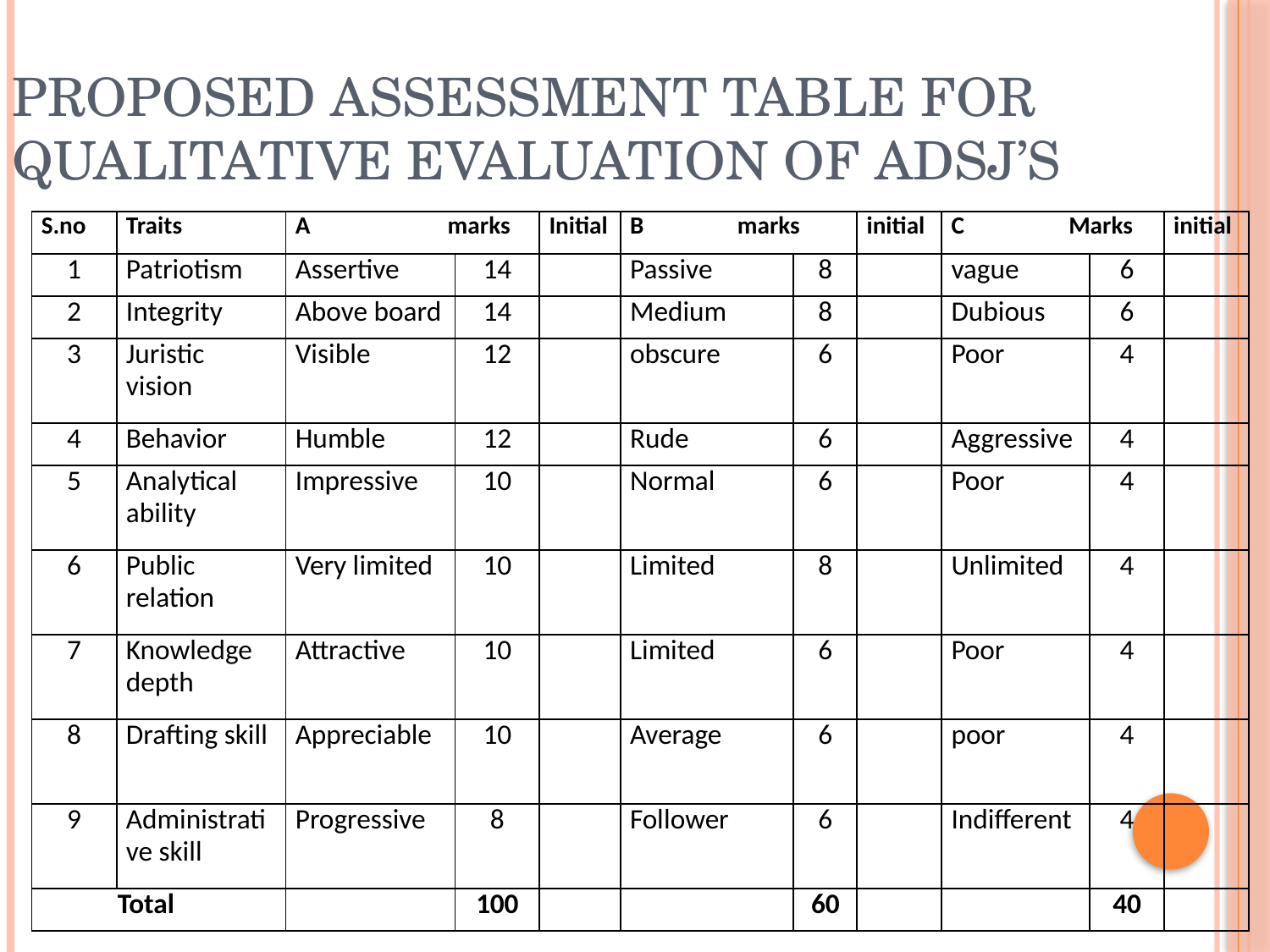

# Proposed assessment table for qualitative evaluation of ADSJ’s
| S.no | Traits | A marks |  | Initial | B marks |  | initial | C Marks |  | initial |
| --- | --- | --- | --- | --- | --- | --- | --- | --- | --- | --- |
| 1 | Patriotism | Assertive | 14 |  | Passive | 8 |  | vague | 6 |  |
| 2 | Integrity | Above board | 14 |  | Medium | 8 |  | Dubious | 6 |  |
| 3 | Juristic vision | Visible | 12 |  | obscure | 6 |  | Poor | 4 |  |
| 4 | Behavior | Humble | 12 |  | Rude | 6 |  | Aggressive | 4 |  |
| 5 | Analytical ability | Impressive | 10 |  | Normal | 6 |  | Poor | 4 |  |
| 6 | Public relation | Very limited | 10 |  | Limited | 8 |  | Unlimited | 4 |  |
| 7 | Knowledge depth | Attractive | 10 |  | Limited | 6 |  | Poor | 4 |  |
| 8 | Drafting skill | Appreciable | 10 |  | Average | 6 |  | poor | 4 |  |
| 9 | Administrative skill | Progressive | 8 |  | Follower | 6 |  | Indifferent | 4 |  |
| Total |  |  | 100 |  |  | 60 |  |  | 40 |  |